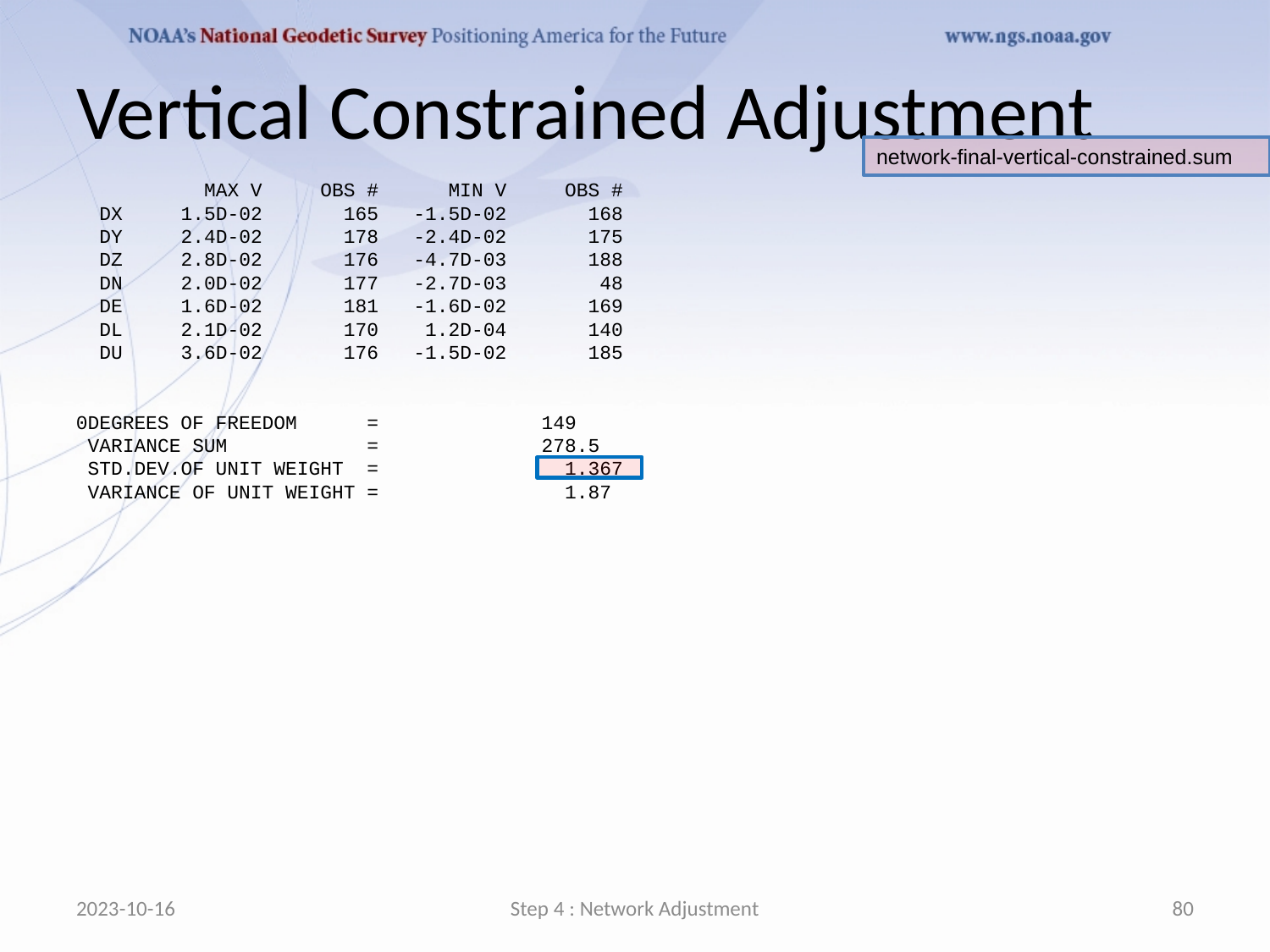

# Vertical Constrained Adjustment
network-final-vertical-constrained.sum
           MAX V     OBS #      MIN V     OBS #
  DX     1.5D-02       165   -1.5D-02       168
  DY     2.4D-02       178   -2.4D-02       175
  DZ     2.8D-02       176   -4.7D-03       188
  DN     2.0D-02       177   -2.7D-03        48
  DE     1.6D-02       181   -1.6D-02       169
  DL     2.1D-02       170    1.2D-04       140
  DU     3.6D-02       176   -1.5D-02       185

0DEGREES OF FREEDOM      =              149
 VARIANCE SUM            =              278.5
 STD.DEV.OF UNIT WEIGHT  =                1.367
 VARIANCE OF UNIT WEIGHT =                1.87

2023-10-16
Step 4 : Network Adjustment
80